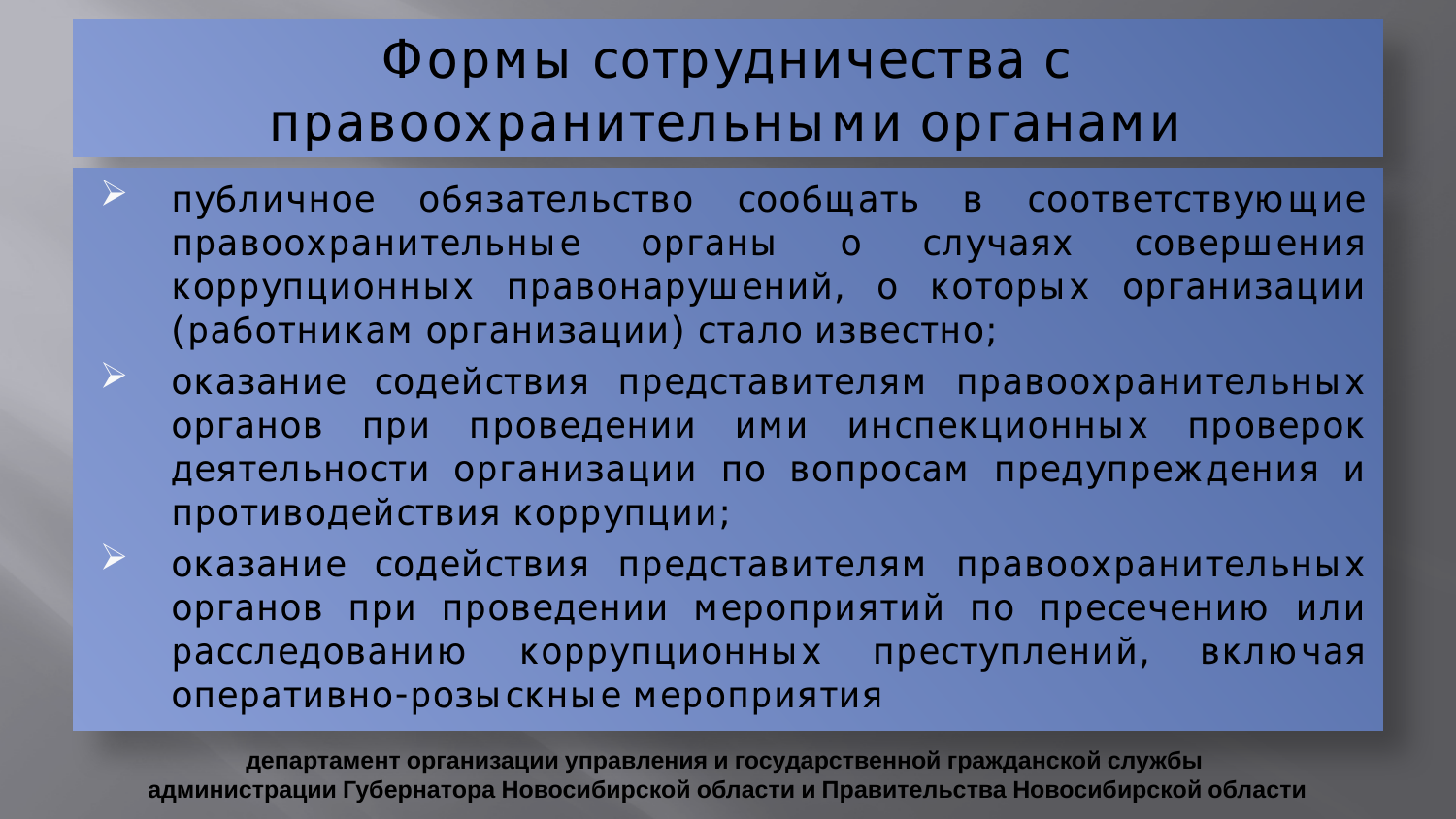

# Формы сотрудничества с правоохранительными органами
публичное обязательство сообщать в соответствующие правоохранительные органы о случаях совершения коррупционных правонарушений, о которых организации (работникам организации) стало известно;
оказание содействия представителям правоохранительных органов при проведении ими инспекционных проверок деятельности организации по вопросам предупреждения и противодействия коррупции;
оказание содействия представителям правоохранительных органов при проведении мероприятий по пресечению или расследованию коррупционных преступлений, включая оперативно-розыскные мероприятия

департамент организации управления и государственной гражданской службы
администрации Губернатора Новосибирской области и Правительства Новосибирской области